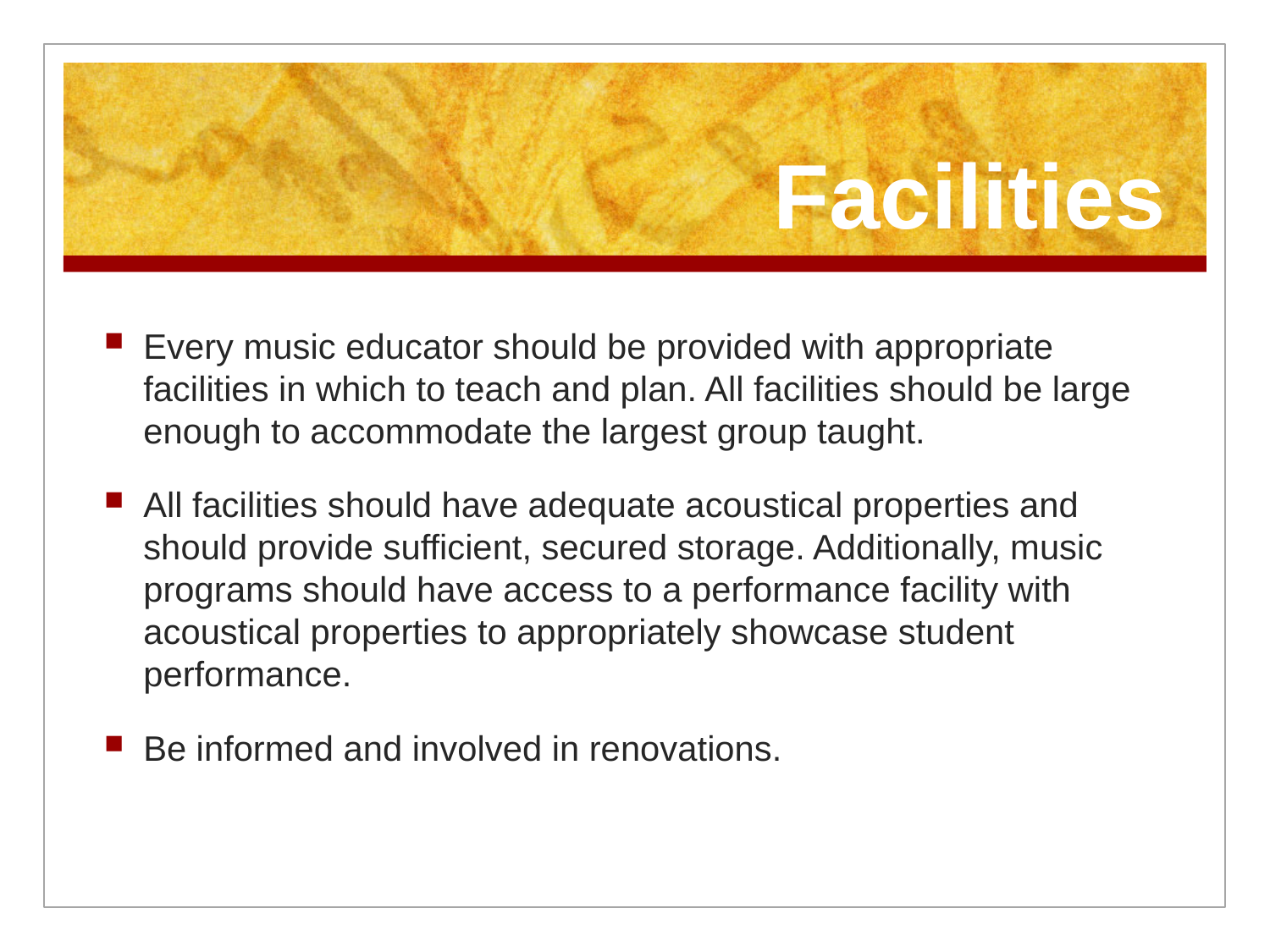

# Facilities
Every music educator should be provided with appropriate facilities in which to teach and plan. All facilities should be large enough to accommodate the largest group taught.
All facilities should have adequate acoustical properties and should provide sufficient, secured storage. Additionally, music programs should have access to a performance facility with acoustical properties to appropriately showcase student performance.
Be informed and involved in renovations.